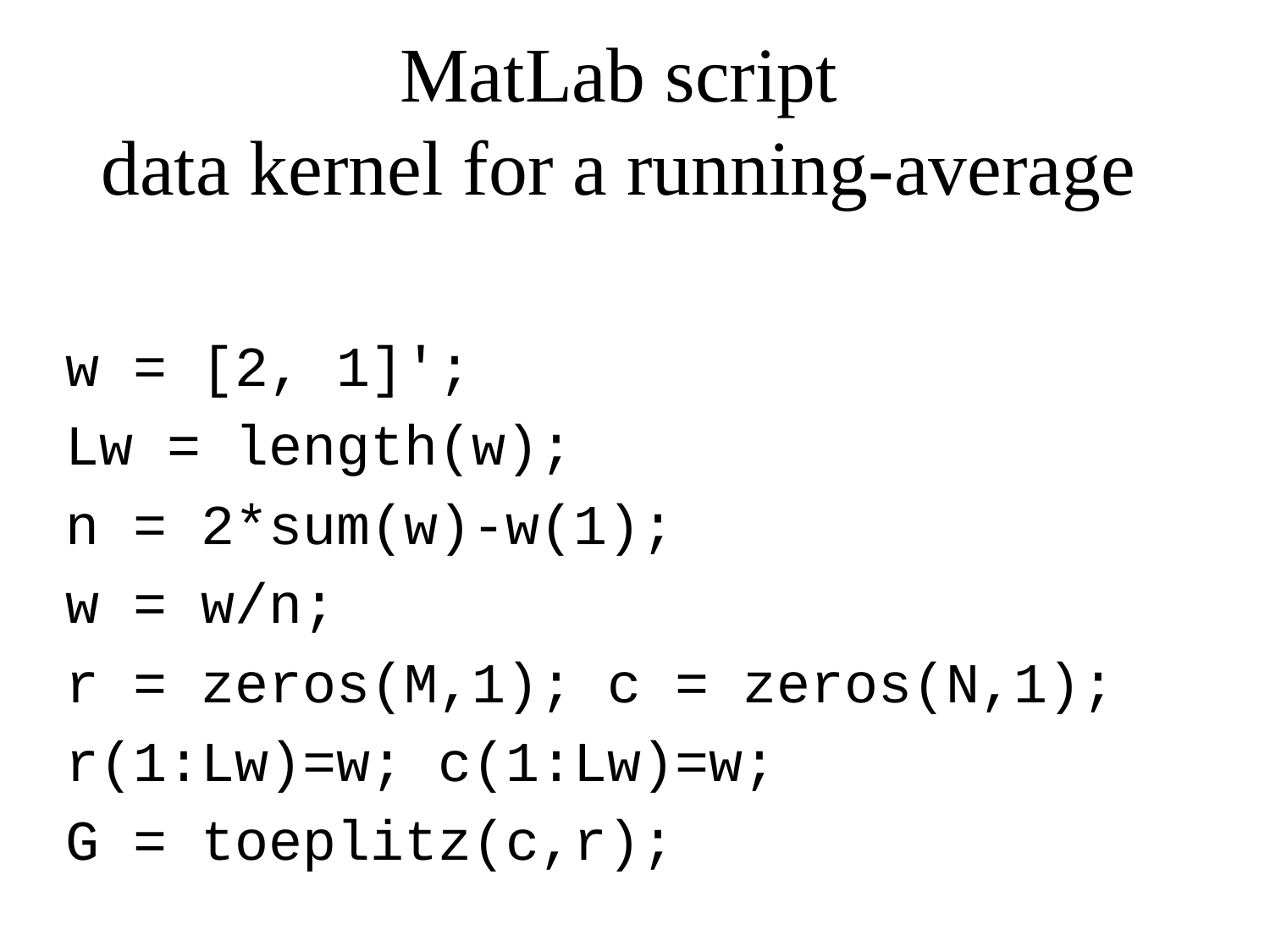

# MatLab script data kernel for a running-average
w = [2, 1]';
Lw = length(w);
n = 2*sum(w)-w(1);
w = w/n;
r = zeros(M,1); c = zeros(N,1);
r(1:Lw)=w; c(1:Lw)=w;
G = toeplitz(c,r);